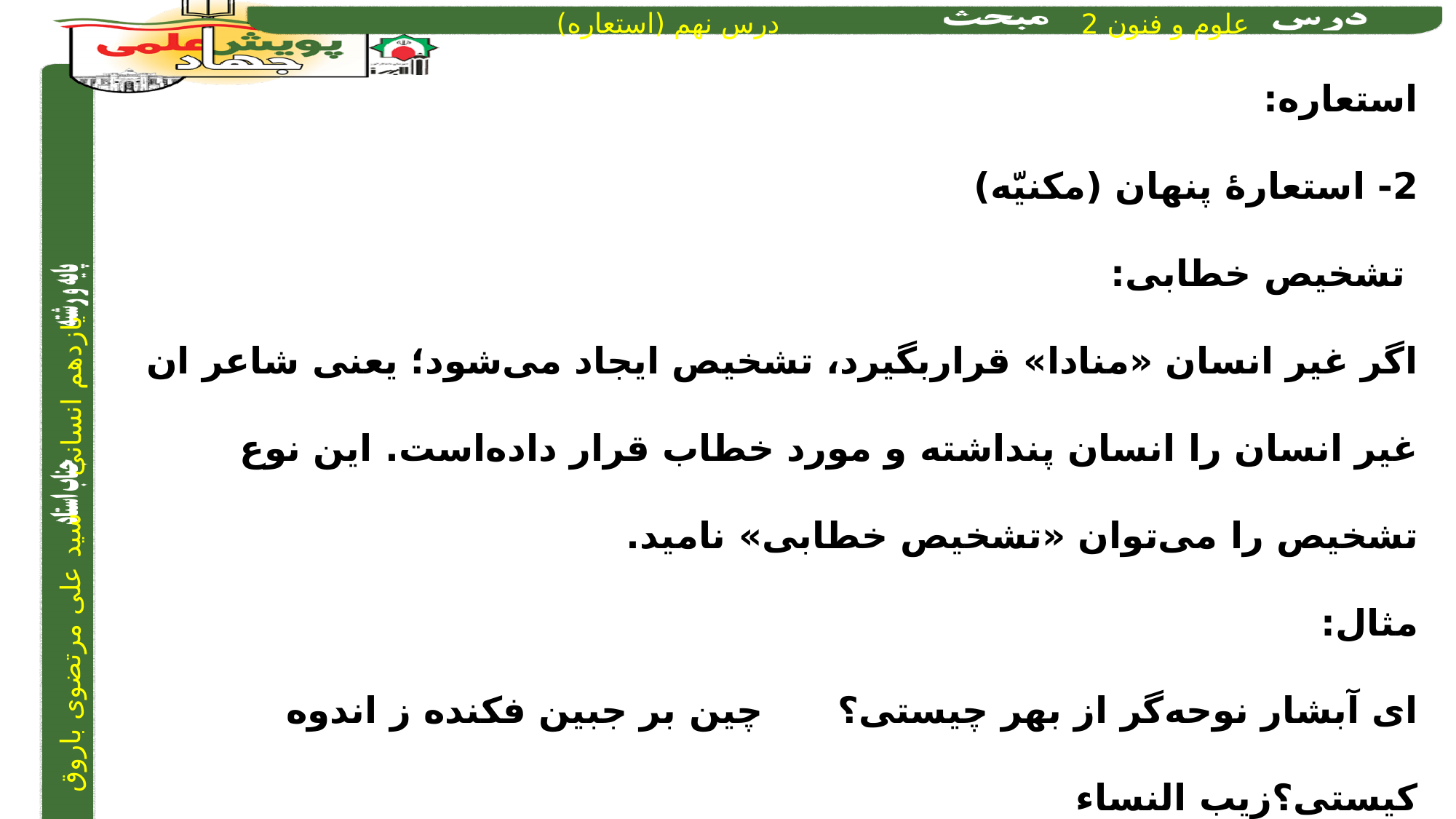

استعاره:
2- استعارۀ پنهان (مکنیّه)
 تشخیص خطابی:
اگر غیر انسان «منادا» قراربگیرد، تشخیص ایجاد می‌شود؛ یعنی شاعر ان غیر انسان را انسان پنداشته و مورد خطاب قرار داده‌است. این نوع تشخیص را می‌توان «تشخیص خطابی» نامید.
مثال:
ای آبشار نوحه‌گر از بهر چیستی؟ 		چین بر جبین فکنده ز اندوه کیستی؟	زیب النساء